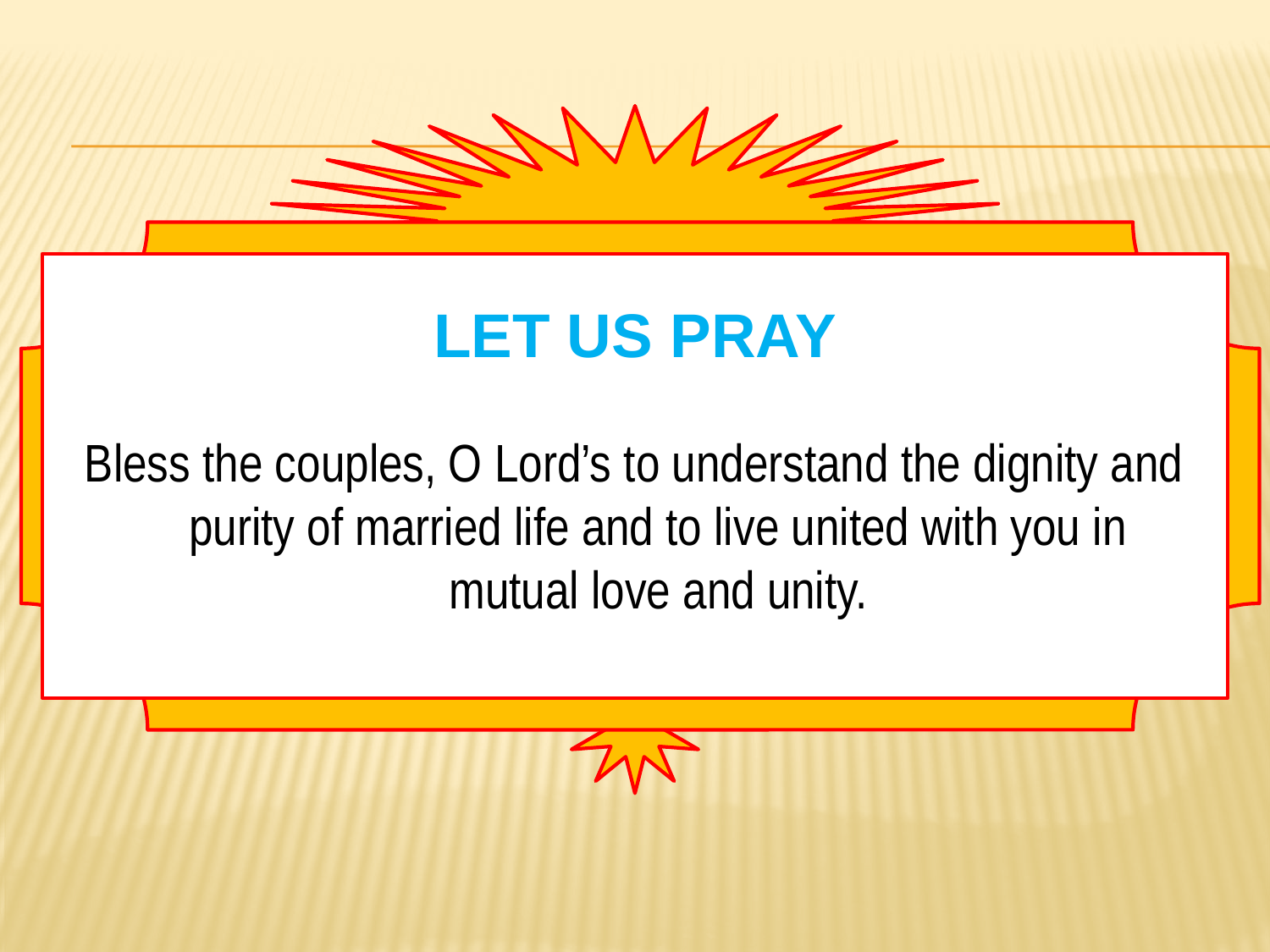

# Let us pray
Bless the couples, O Lord’s to understand the dignity and purity of married life and to live united with you in mutual love and unity.